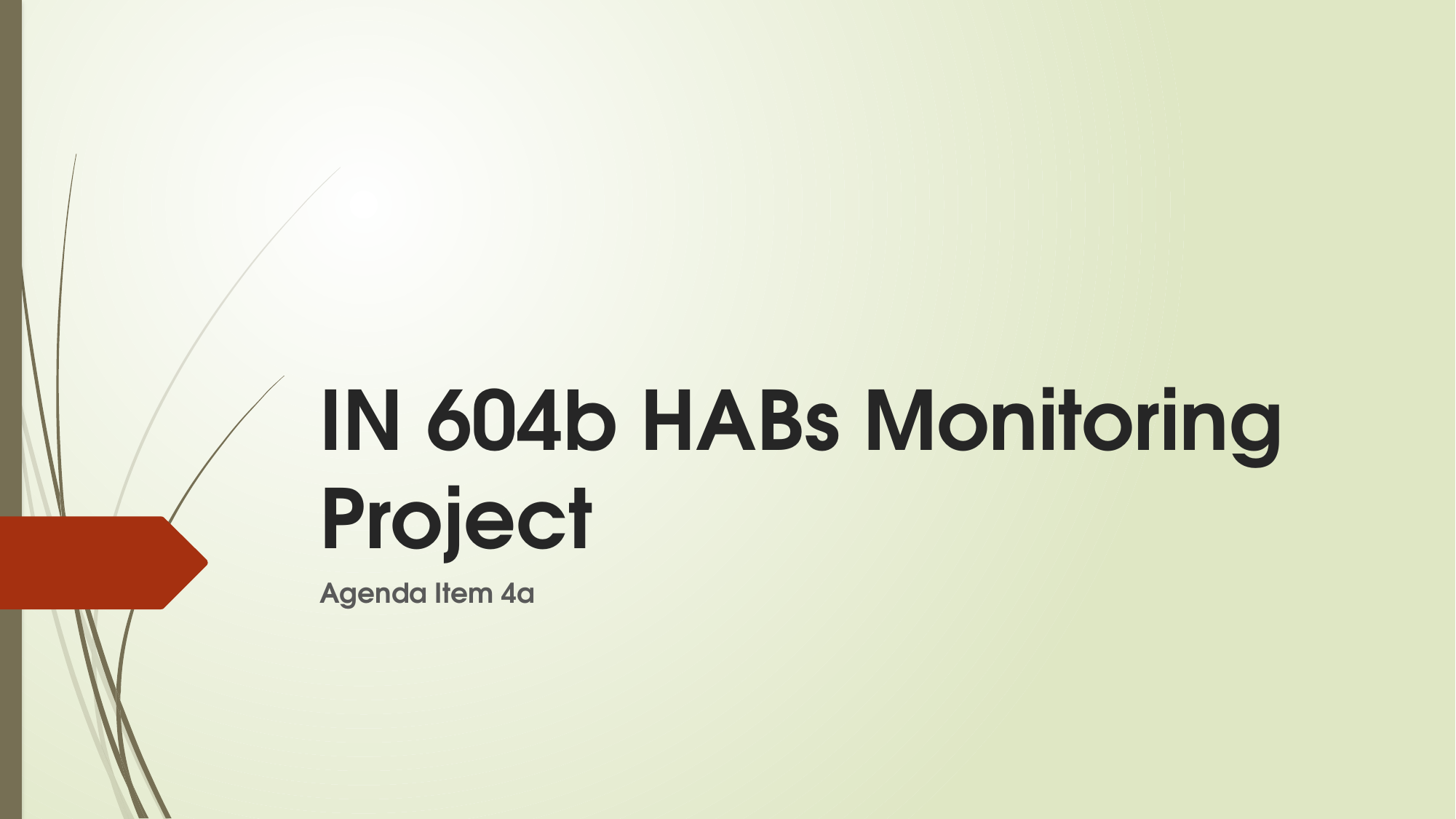

# IN 604b HABs Monitoring Project
Agenda Item 4a